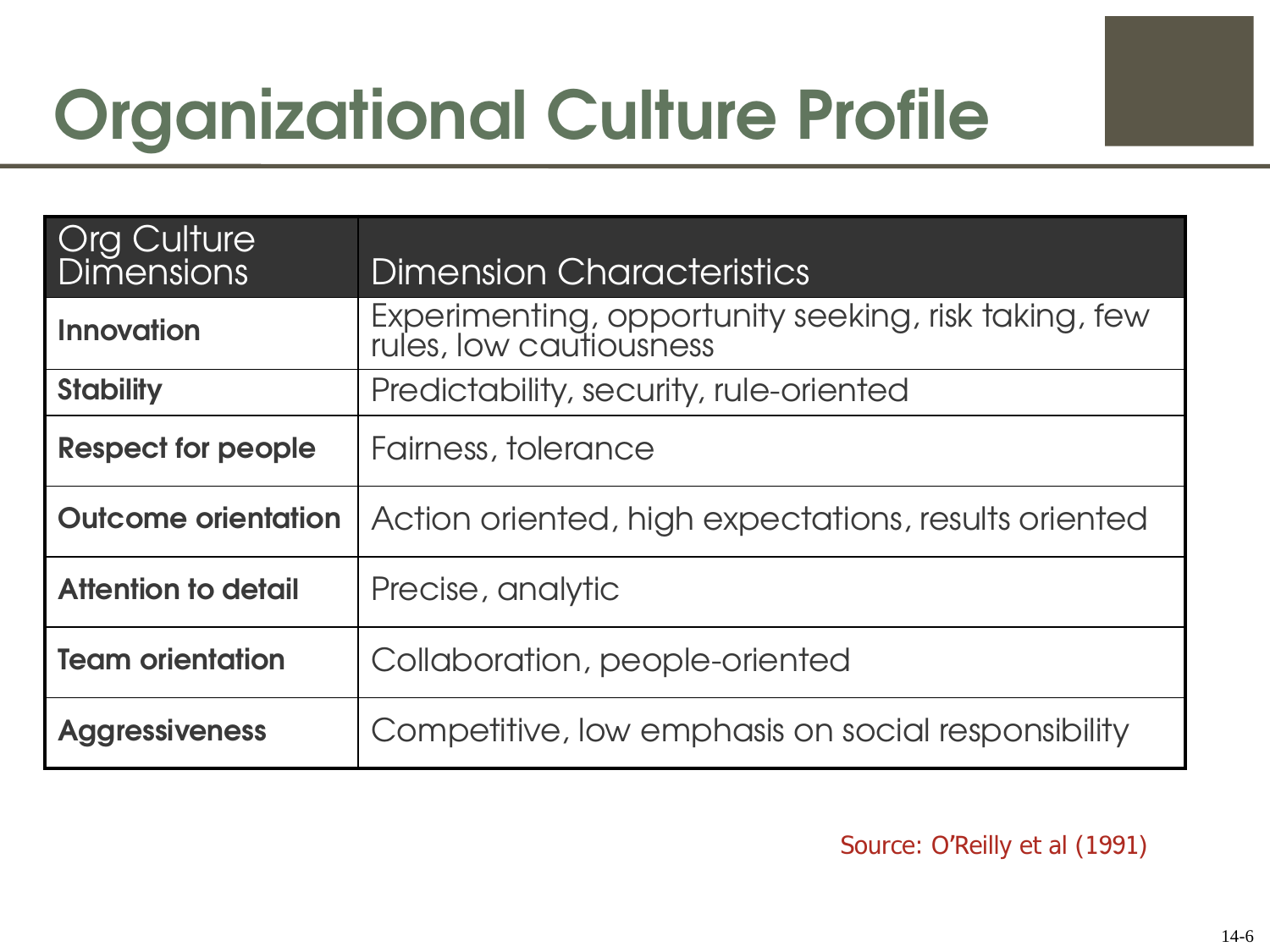

# Organizational Culture Profile
| Org Culture Dimensions | Dimension Characteristics |
| --- | --- |
| Innovation | Experimenting, opportunity seeking, risk taking, few rules, low cautiousness |
| Stability | Predictability, security, rule-oriented |
| Respect for people | Fairness, tolerance |
| Outcome orientation | Action oriented, high expectations, results oriented |
| Attention to detail | Precise, analytic |
| Team orientation | Collaboration, people-oriented |
| Aggressiveness | Competitive, low emphasis on social responsibility |
Source: O’Reilly et al (1991)